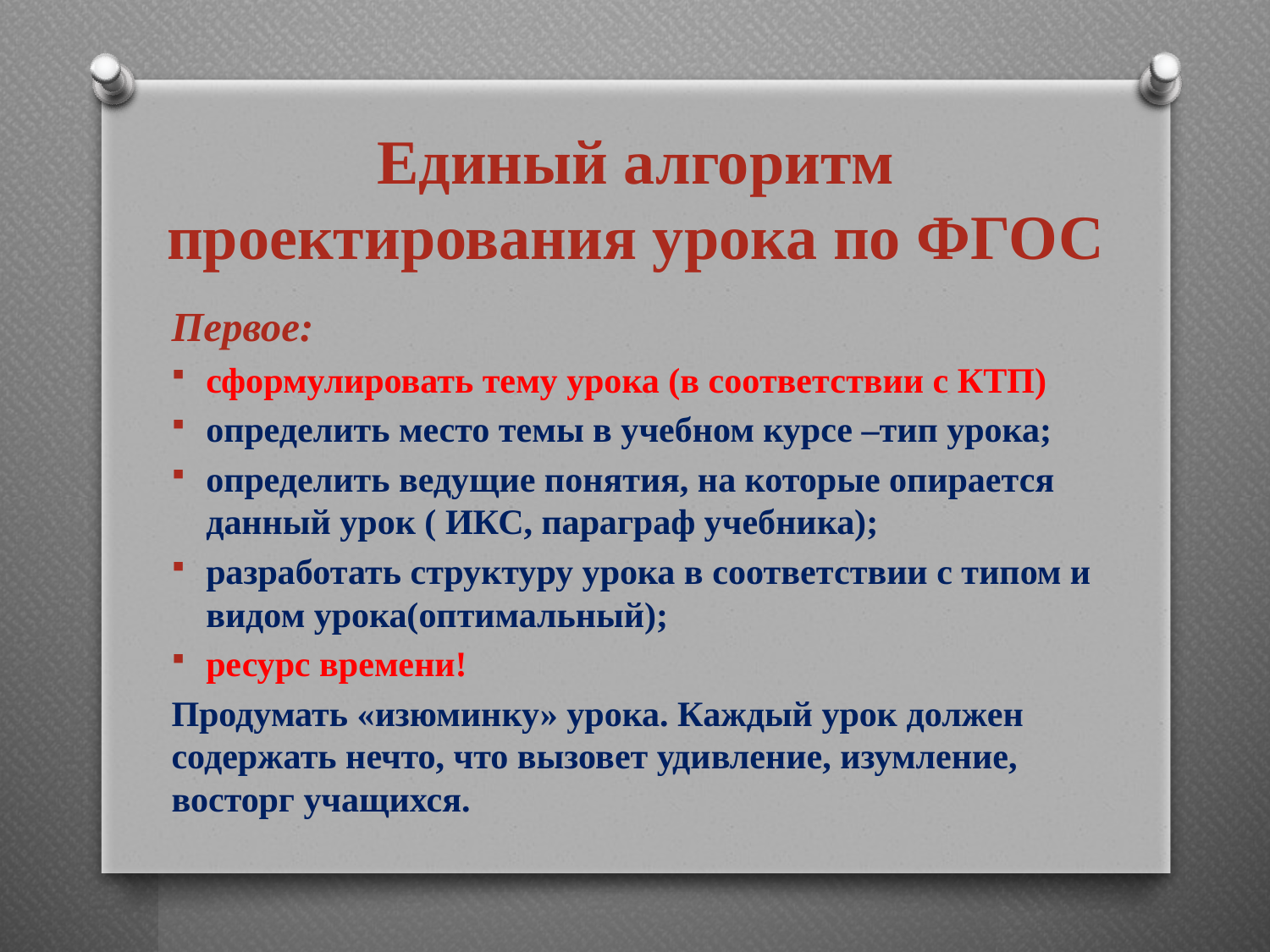

# Единый алгоритм проектирования урока по ФГОС
Первое:
сформулировать тему урока (в соответствии с КТП)
определить место темы в учебном курсе –тип урока;
определить ведущие понятия, на которые опирается данный урок ( ИКС, параграф учебника);
разработать структуру урока в соответствии с типом и видом урока(оптимальный);
ресурс времени!
Продумать «изюминку» урока. Каждый урок должен содержать нечто, что вызовет удивление, изумление, восторг учащихся.